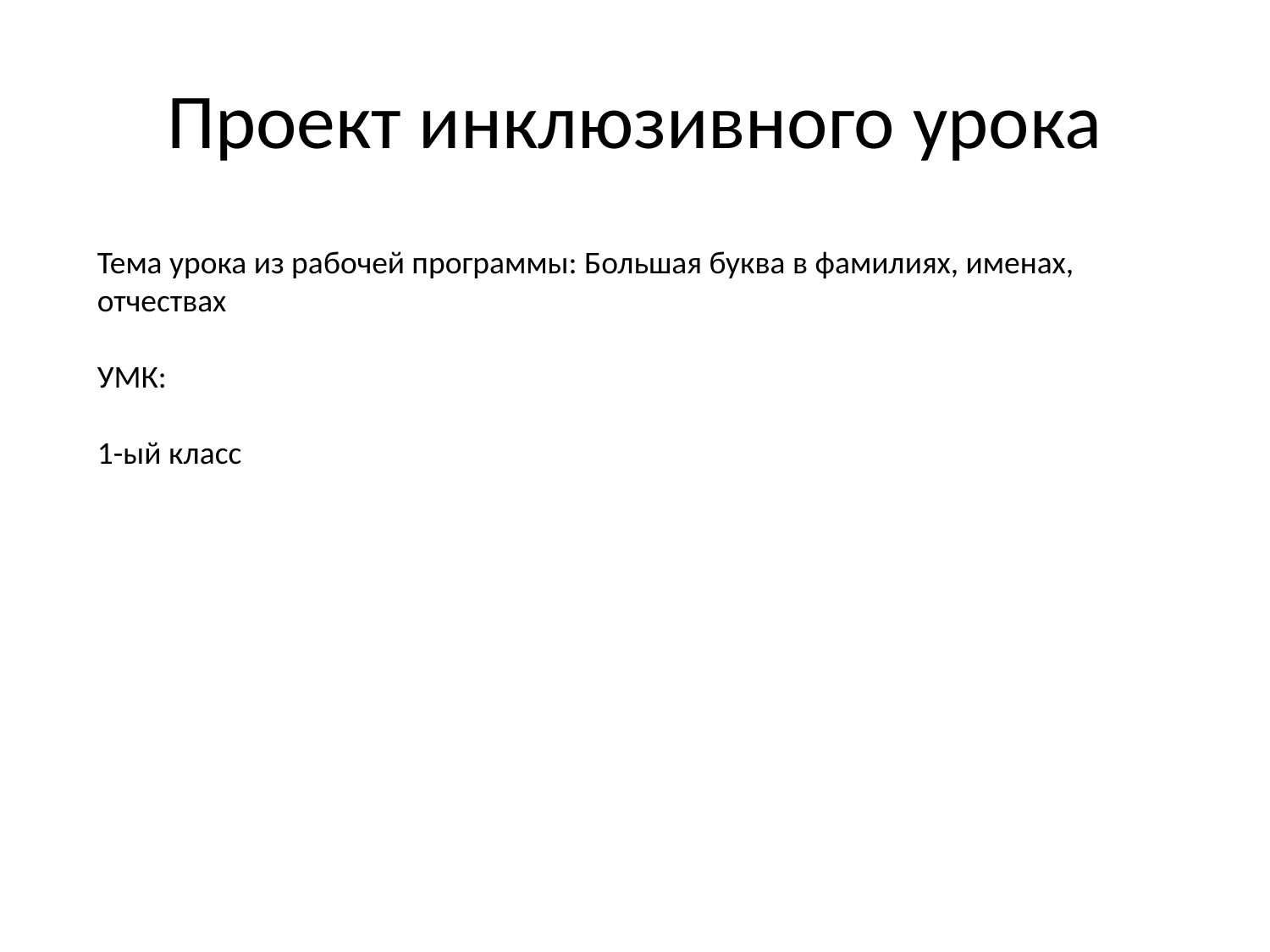

# Проект инклюзивного урока
Тема урока из рабочей программы: Большая буква в фамилиях, именах, отчествах

УМК:

1-ый класс